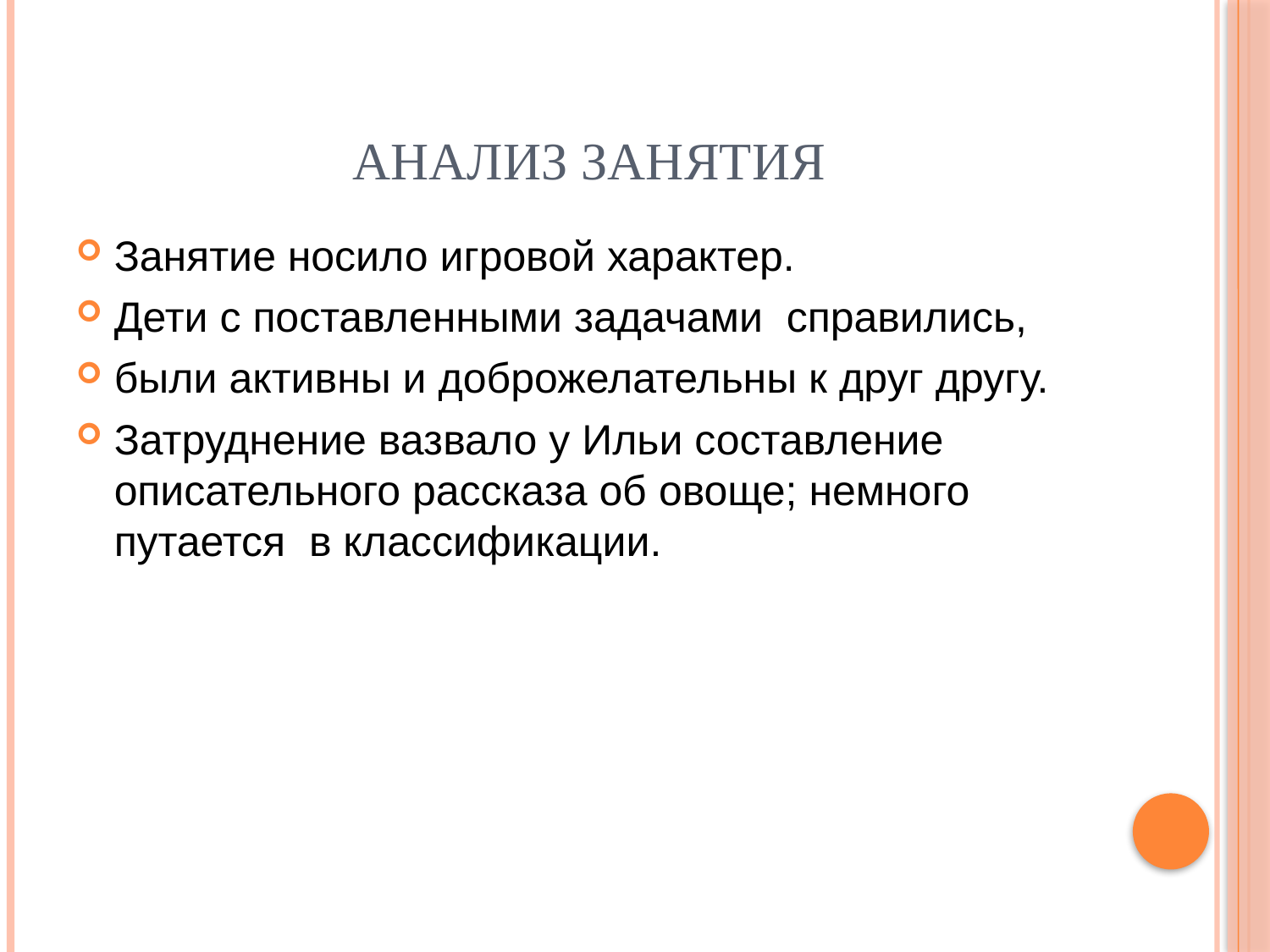

# Анализ занятия
Занятие носило игровой характер.
Дети с поставленными задачами  справились,
были активны и доброжелательны к друг другу.
Затруднение вазвало у Ильи составление описательного рассказа об овоще; немного путается  в классификации.